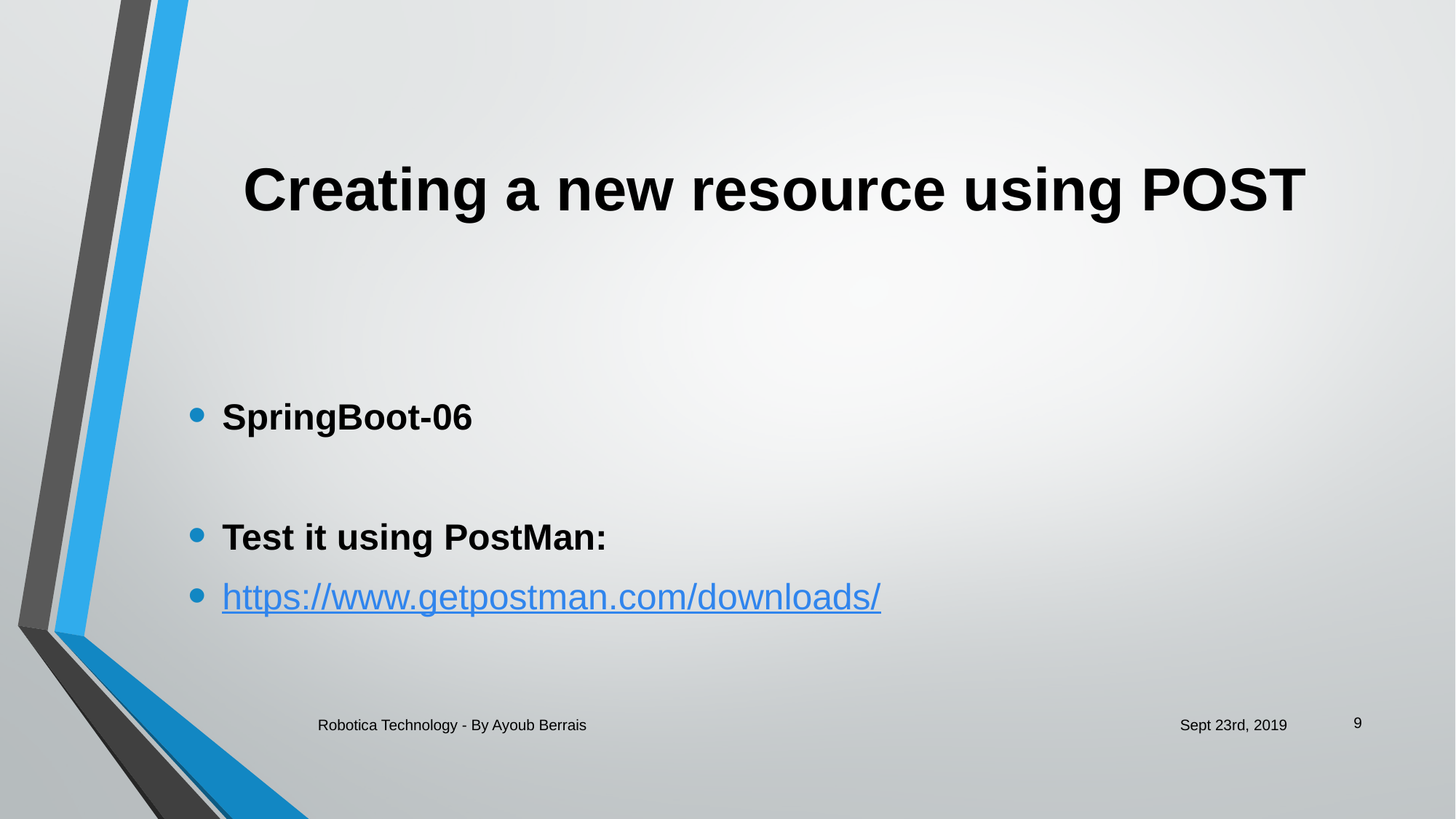

# Creating a new resource using POST
SpringBoot-06

Test it using PostMan:
https://www.getpostman.com/downloads/
9
Robotica Technology - By Ayoub Berrais
Sept 23rd, 2019